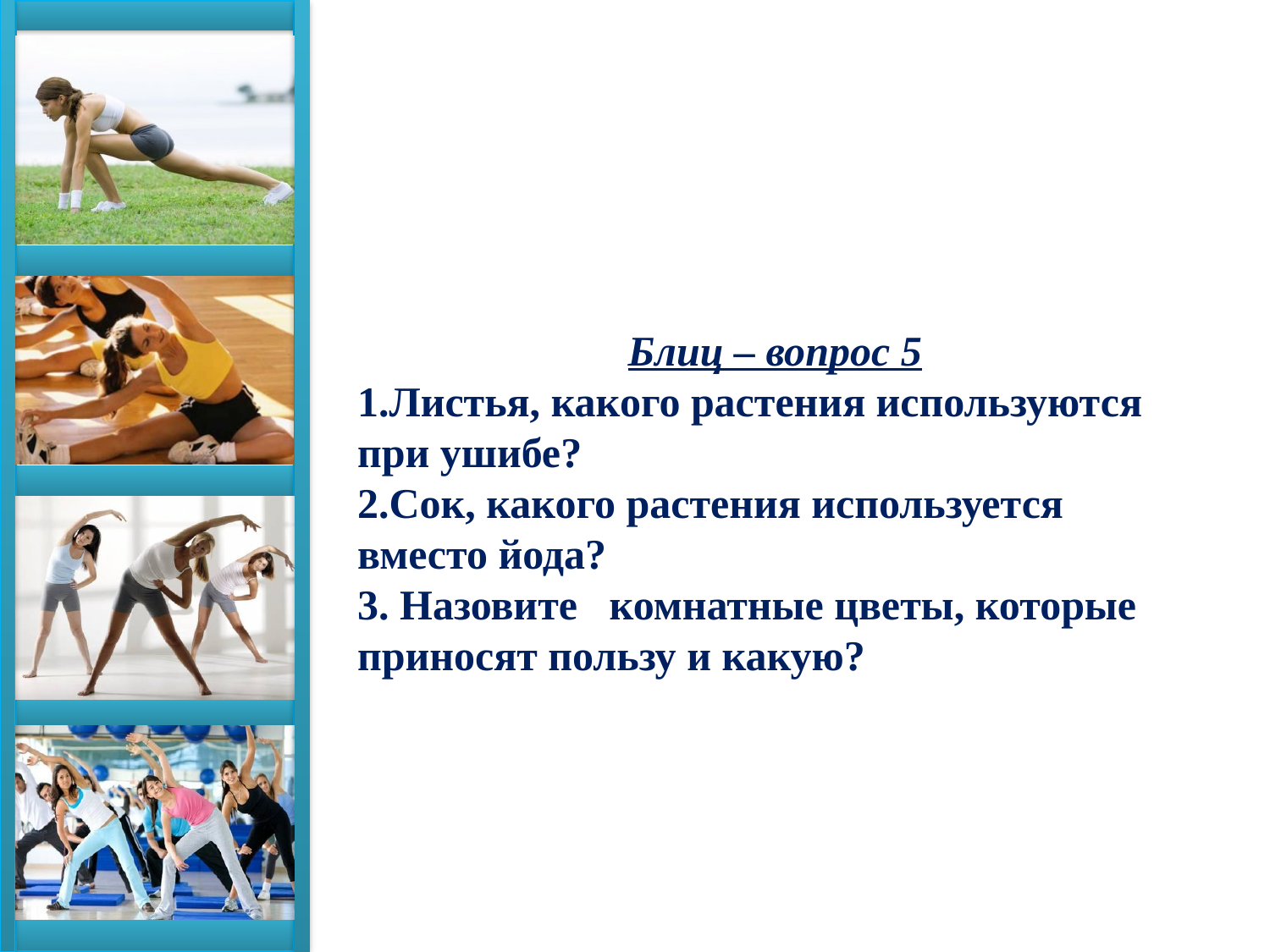

Блиц – вопрос 5
1.Листья, какого растения используются при ушибе?
2.Сок, какого растения используется вместо йода?
3. Назовите   комнатные цветы, которые приносят пользу и какую?